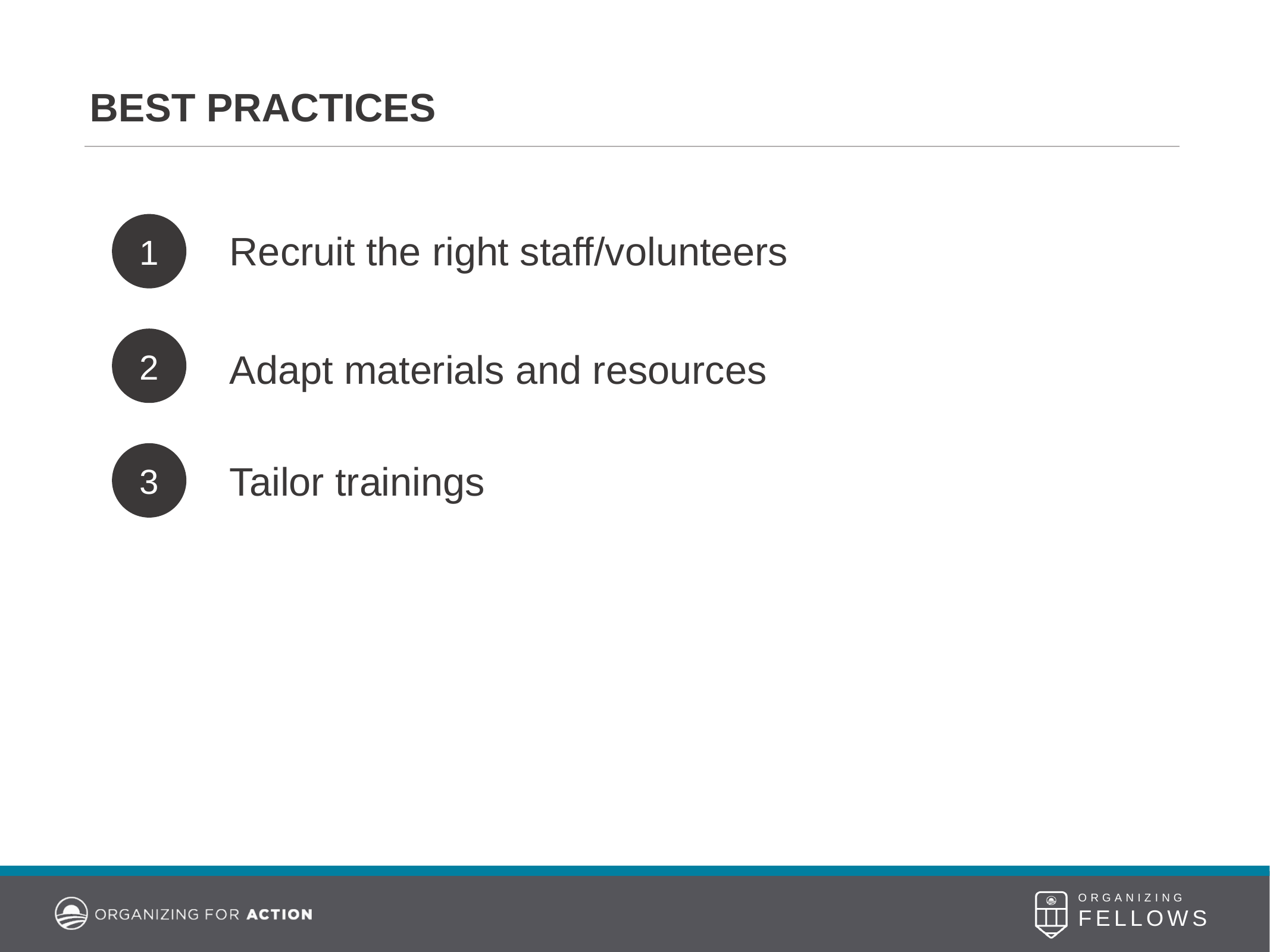

BEST PRACTICES
1
Recruit the right staff/volunteers
2
Adapt materials and resources
3
Tailor trainings